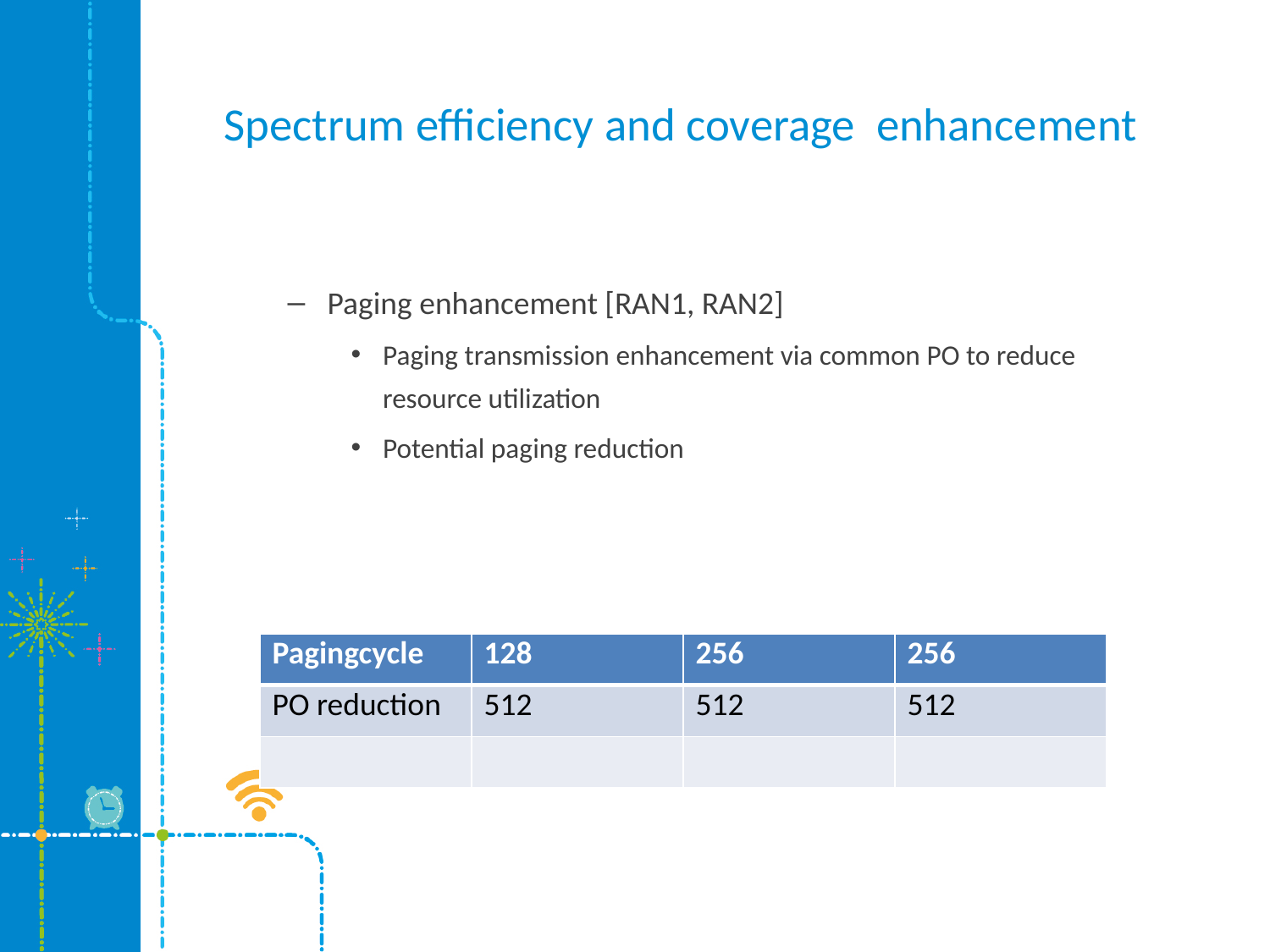

# Spectrum efficiency and coverage  enhancement

Paging enhancement [RAN1, RAN2]
Paging transmission enhancement via common PO to reduce resource utilization
Potential paging reduction

| Pagingcycle | 128 | 256 | 256 |
| --- | --- | --- | --- |
| PO reduction | 512 | 512 | 512 |
|  |  |  |  |